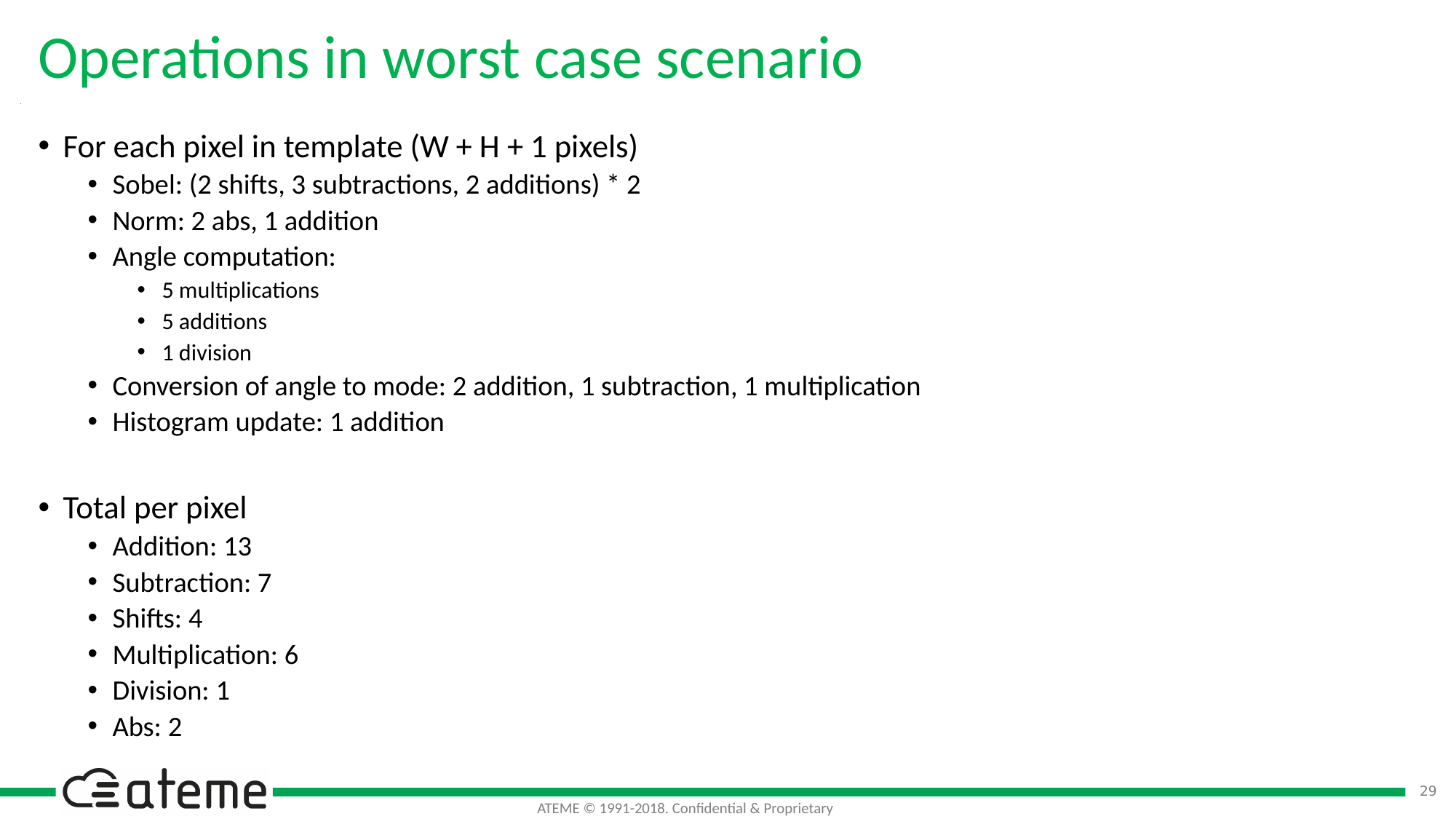

# Operations in worst case scenario
For each pixel in template (W + H + 1 pixels)
Sobel: (2 shifts, 3 subtractions, 2 additions) * 2
Norm: 2 abs, 1 addition
Angle computation:
5 multiplications
5 additions
1 division
Conversion of angle to mode: 2 addition, 1 subtraction, 1 multiplication
Histogram update: 1 addition

Total per pixel
Addition: 13
Subtraction: 7
Shifts: 4
Multiplication: 6
Division: 1
Abs: 2